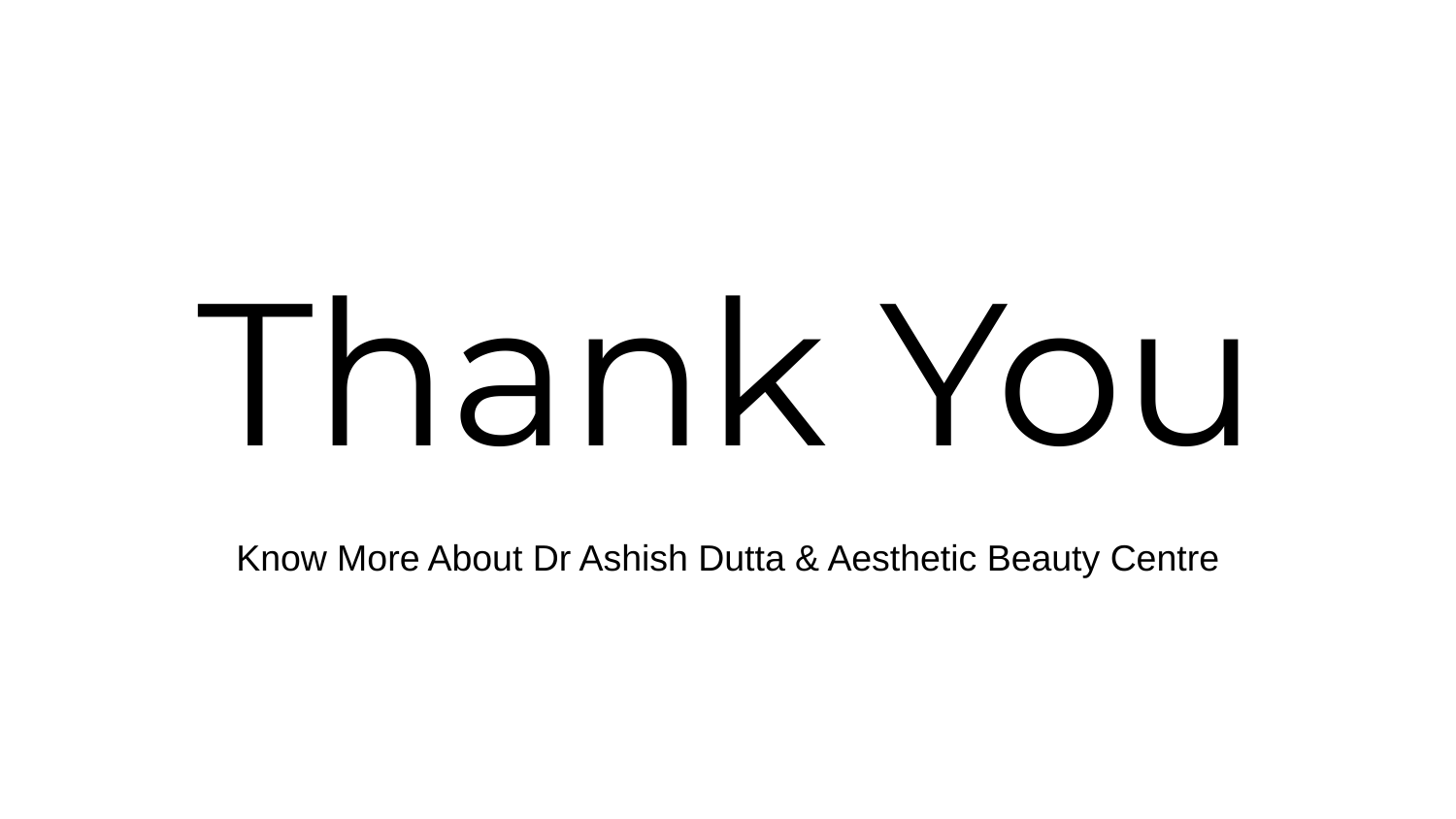

# Thank You
Know More About Dr Ashish Dutta & Aesthetic Beauty Centre